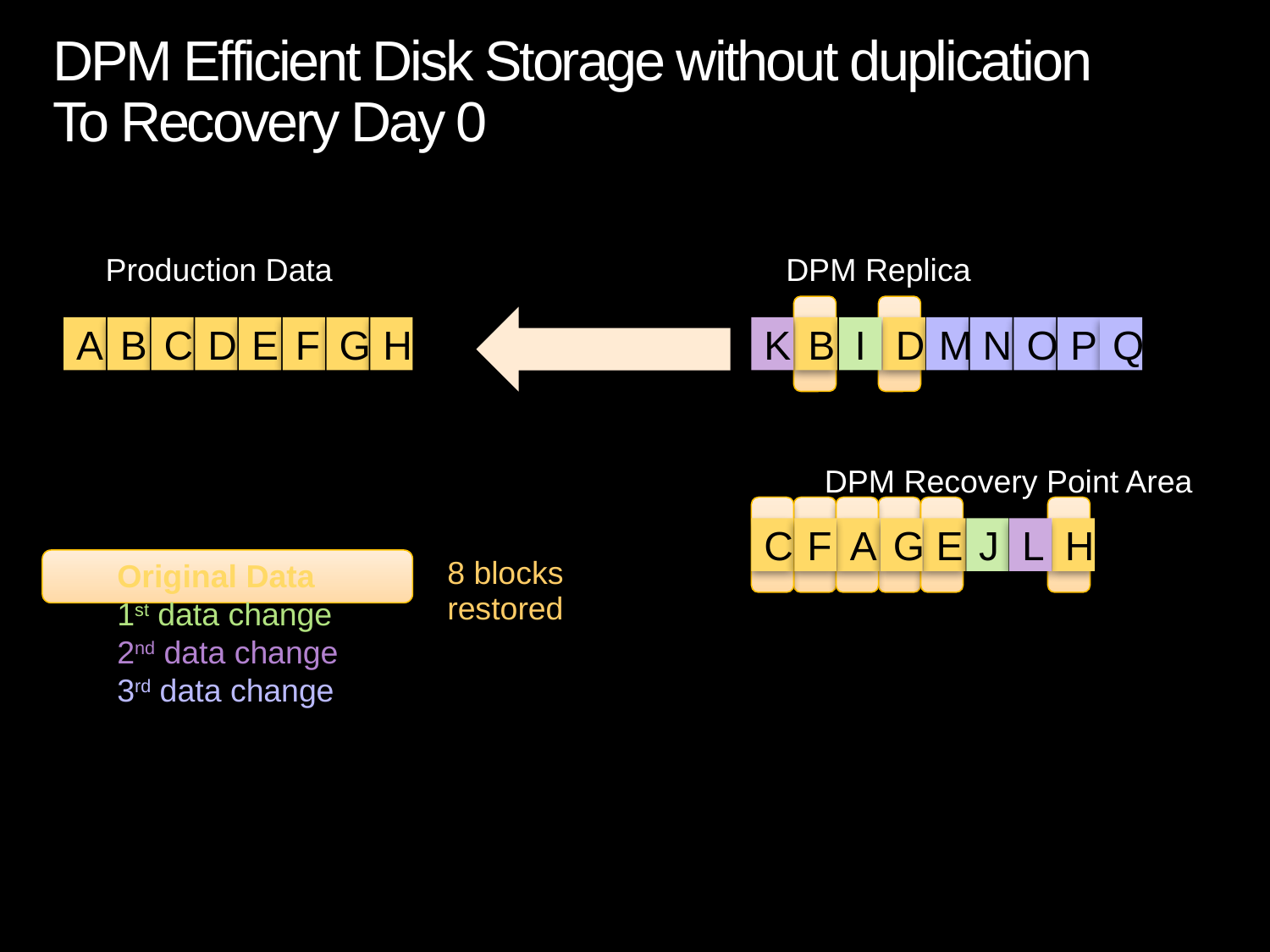

# DPM Efficient Disk Storage without duplication To Recovery Day 0
Production Data
DPM Replica

A
B
C
D
E
F
G
H
K
B
I
D
M
N
O
P
Q
DPM Recovery Point Area

C
F
A
G
E
J
L
H
8 blocks
restored

Original Data
1st data change
2nd data change
3rd data change